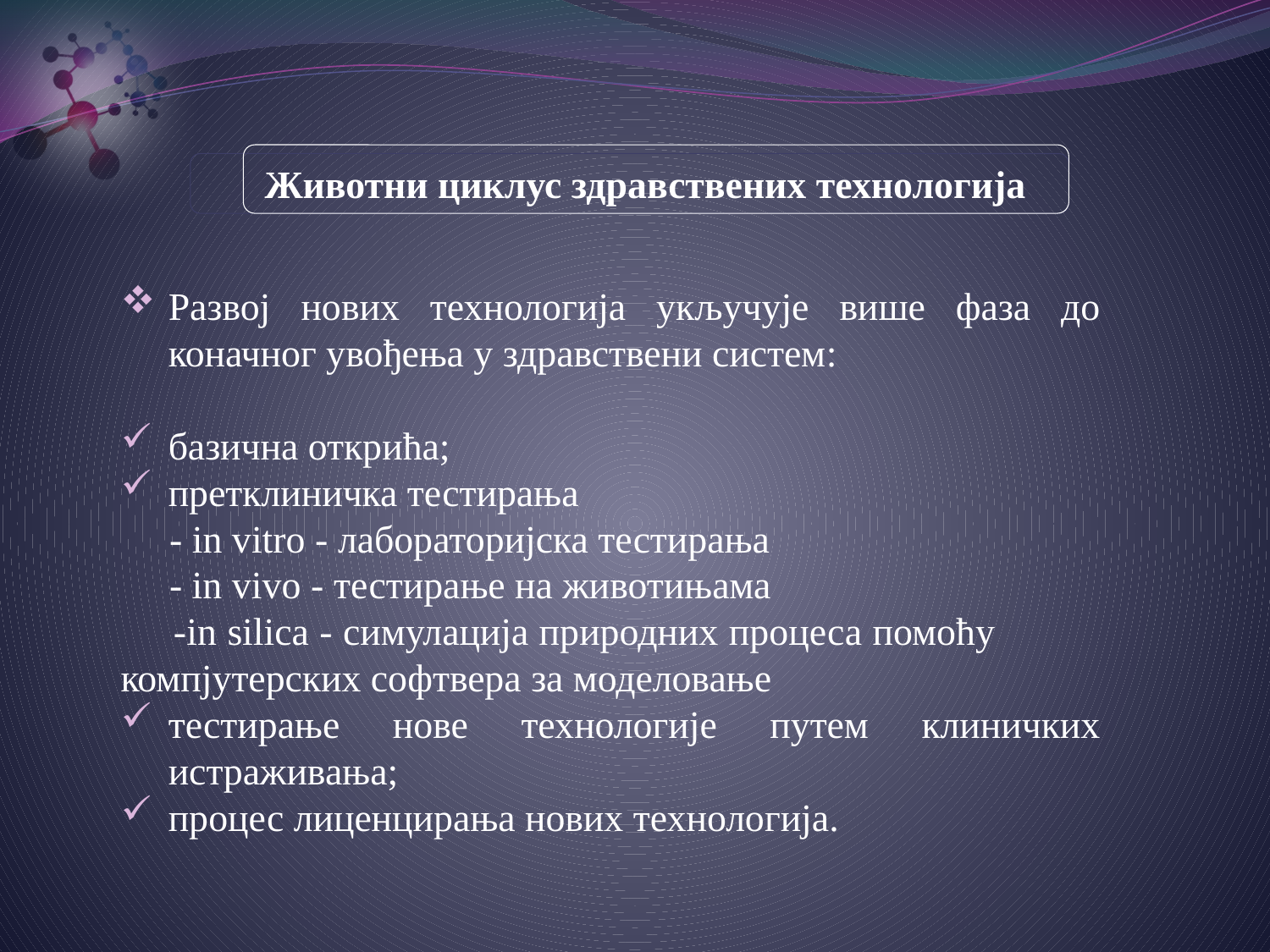

Животни циклус здравствених технологија

Развој нових технологија укључује више фаза до коначног увођења у здравствени систем:

базична открића;
претклиничка тестирања
     - in vitro - лабораторијска тестирања
     - in vivo - тестирање на животињама
     -in silica - симулација природних процеса помоћу           компјутерских софтвера за моделовање
тестирање нове технологије путем клиничких истраживања;
процес лиценцирања нових технологија.